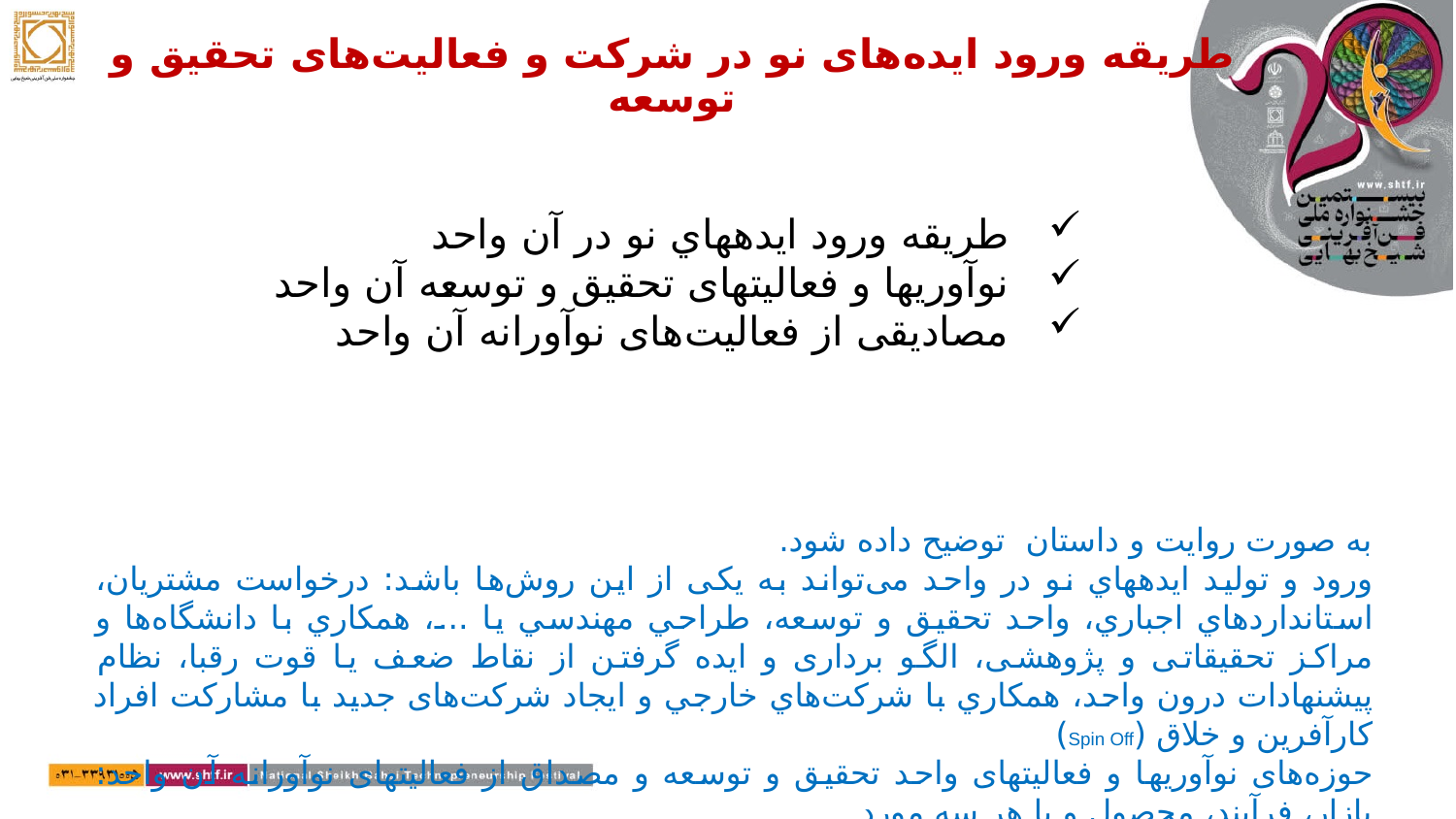

# طریقه ورود ایده‌های نو در شرکت و فعالیت‌های تحقیق و توسعه
طریقه ورود ايده­هاي نو در آن واحد
نوآوری­ها و فعالیت­های تحقیق و توسعه آن واحد
مصادیقی از فعالیت‌های نوآورانه آن واحد

به صورت روایت و داستان  توضیح داده شود.
ورود و تولید ايده­هاي نو در واحد می‌تواند به یکی از این روش‌ها باشد: درخواست مشتريان، استانداردهاي اجباري، واحد تحقيق و توسعه، طراحي مهندسي يا ...، همكاري با دانشگاه‌ها و مراکز تحقیقاتی و پژوهشی، الگو برداری و ایده گرفتن از نقاط ضعف يا قوت رقبا، نظام پيشنهادات درون واحد، همكاري با شركت‌هاي خارجي و ايجاد شرکت‌های جديد با مشارکت افراد کارآفرين و خلاق (Spin Off)
حوزه‌های نوآوری­ها و فعالیت­های واحد تحقیق و توسعه و مصداق از فعالیت­های نوآورانه آن واحد: بازار، فرآیند، محصول و یا هر سه مورد